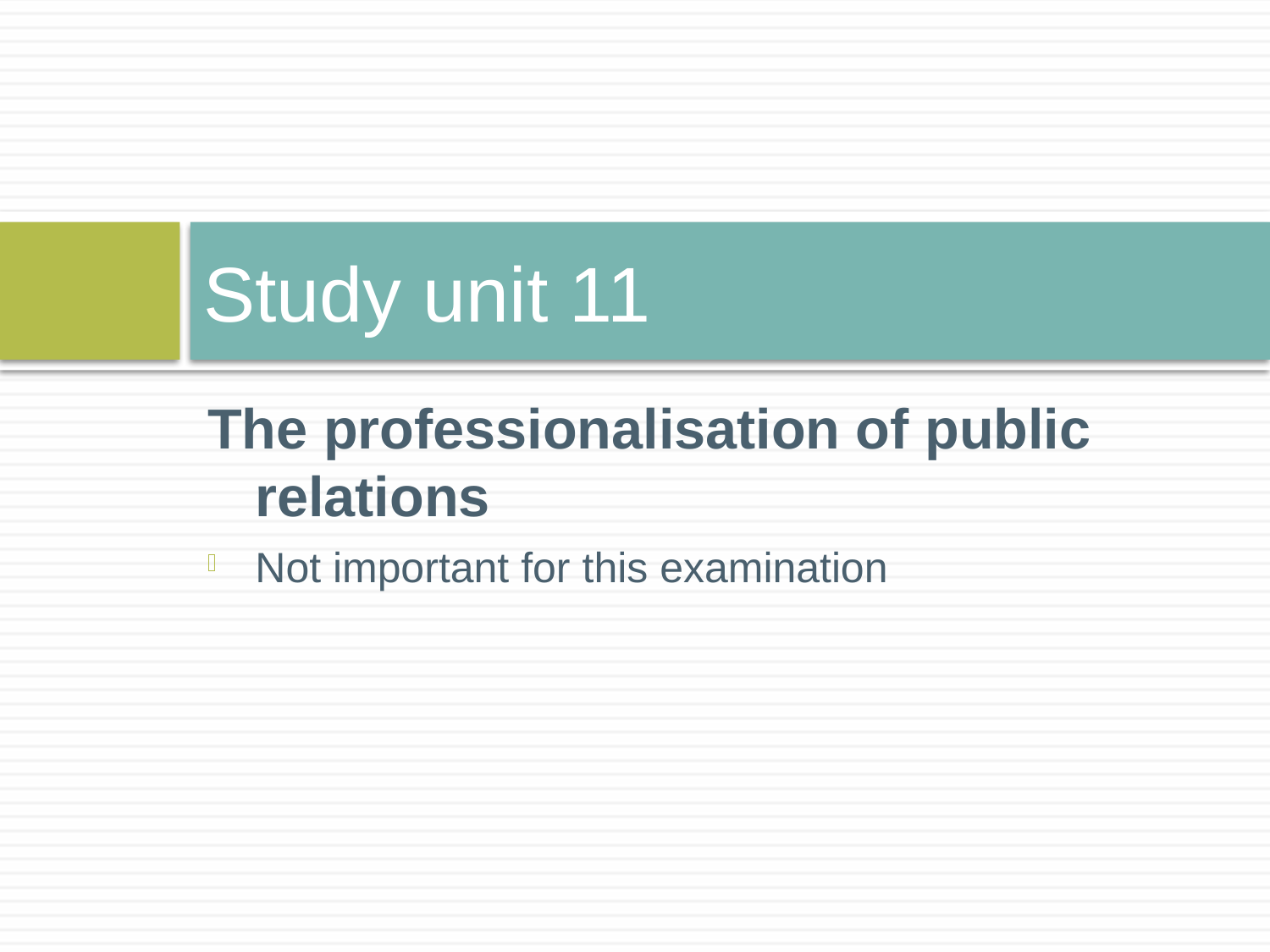

# Study unit 11
The professionalisation of public relations
Not important for this examination